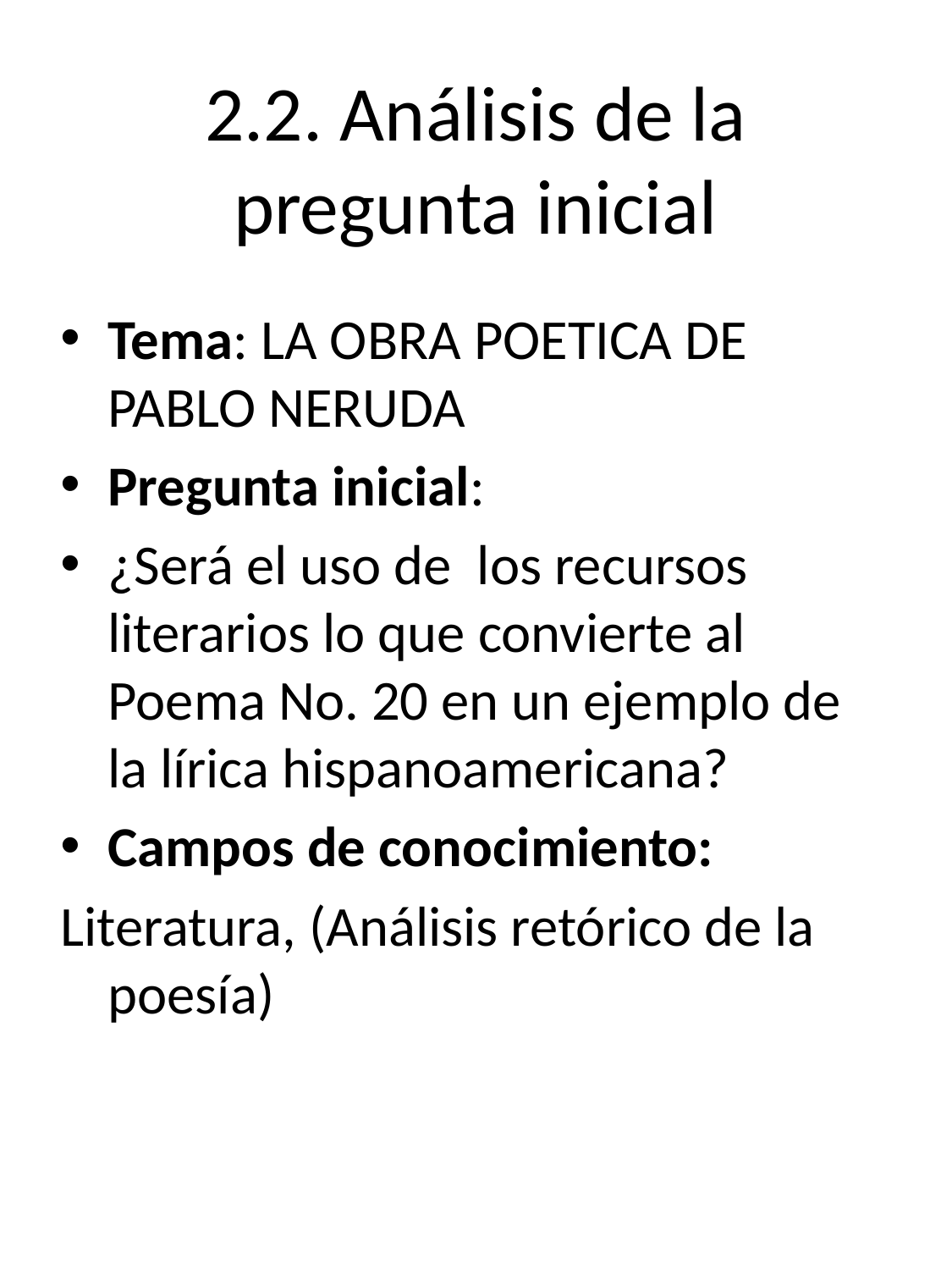

# 2.2. Análisis de la pregunta inicial
Tema: LA OBRA POETICA DE PABLO NERUDA
Pregunta inicial:
¿Será el uso de  los recursos literarios lo que convierte al Poema No. 20 en un ejemplo de la lírica hispanoamericana?
Campos de conocimiento:
Literatura, (Análisis retórico de la poesía)